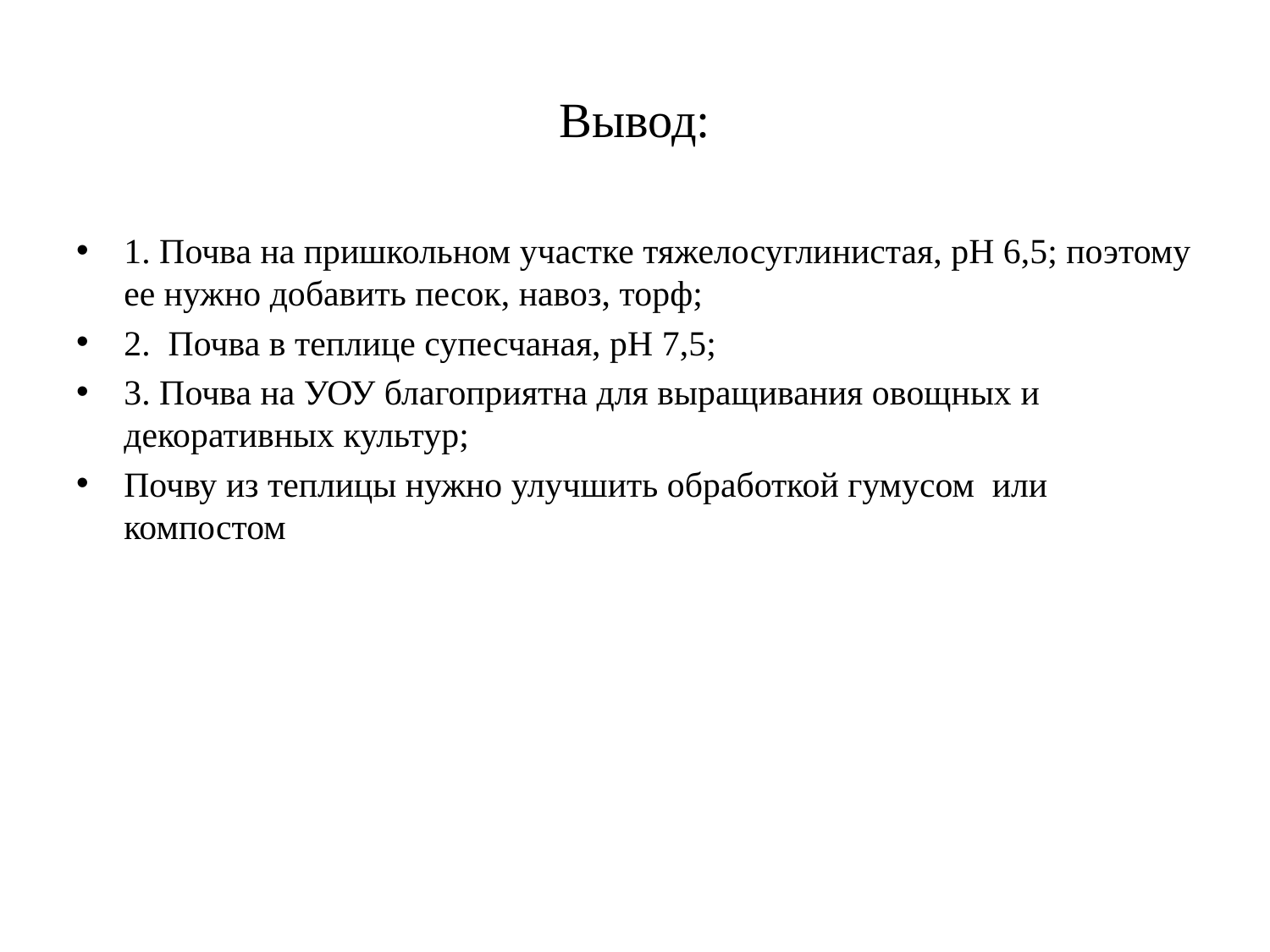

# Вывод:
1. Почва на пришкольном участке тяжелосуглинистая, рН 6,5; поэтому ее нужно добавить песок, навоз, торф;
2.  Почва в теплице супесчаная, рН 7,5;
3. Почва на УОУ благоприятна для выращивания овощных и декоративных культур;
Почву из теплицы нужно улучшить обработкой гумусом  или компостом